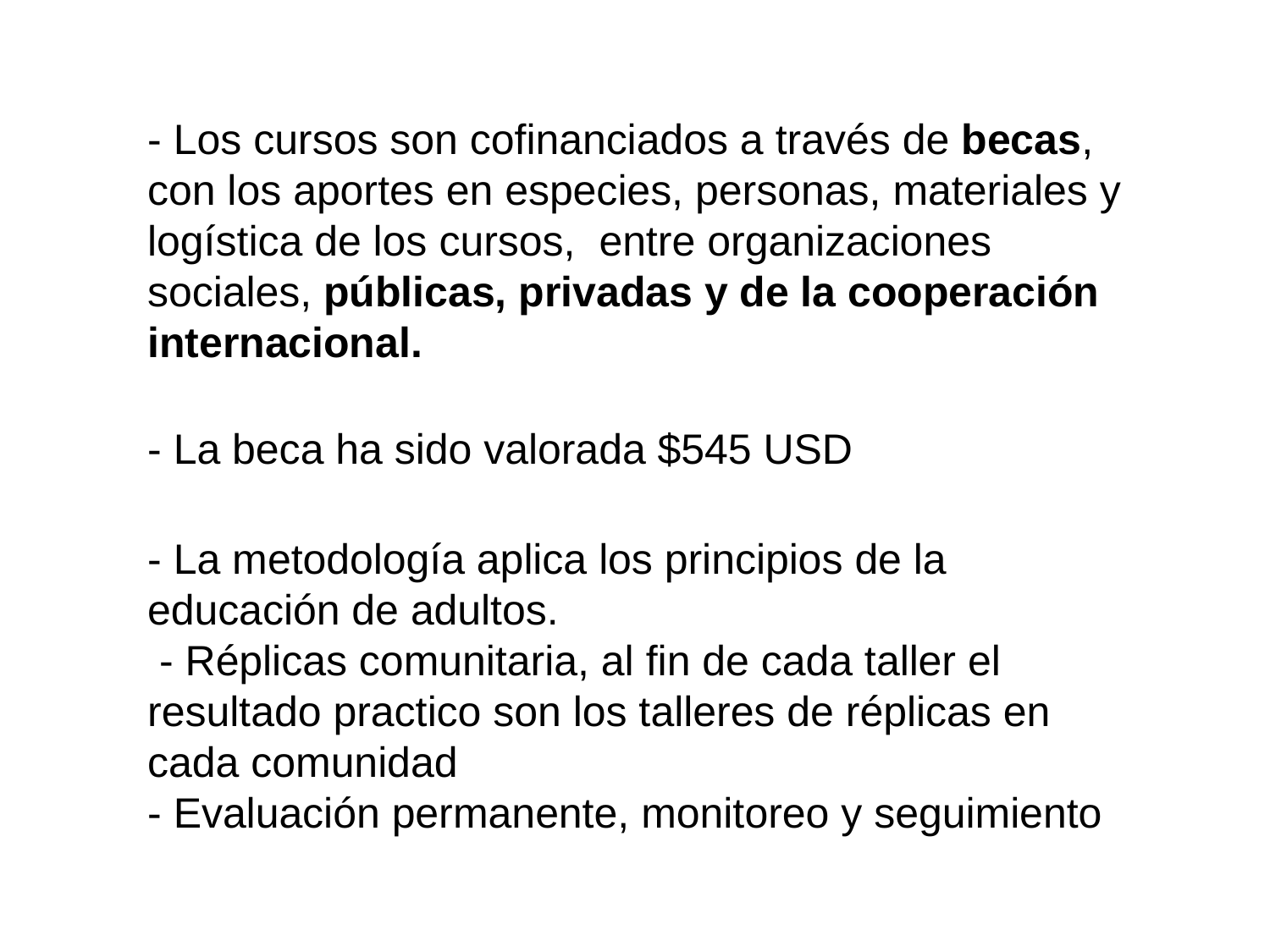

- Los cursos son cofinanciados a través de becas, con los aportes en especies, personas, materiales y logística de los cursos,  entre organizaciones sociales, públicas, privadas y de la cooperación internacional.
- La beca ha sido valorada $545 USD
- La metodología aplica los principios de la educación de adultos.
 - Réplicas comunitaria, al fin de cada taller el  resultado practico son los talleres de réplicas en cada comunidad
- Evaluación permanente, monitoreo y seguimiento